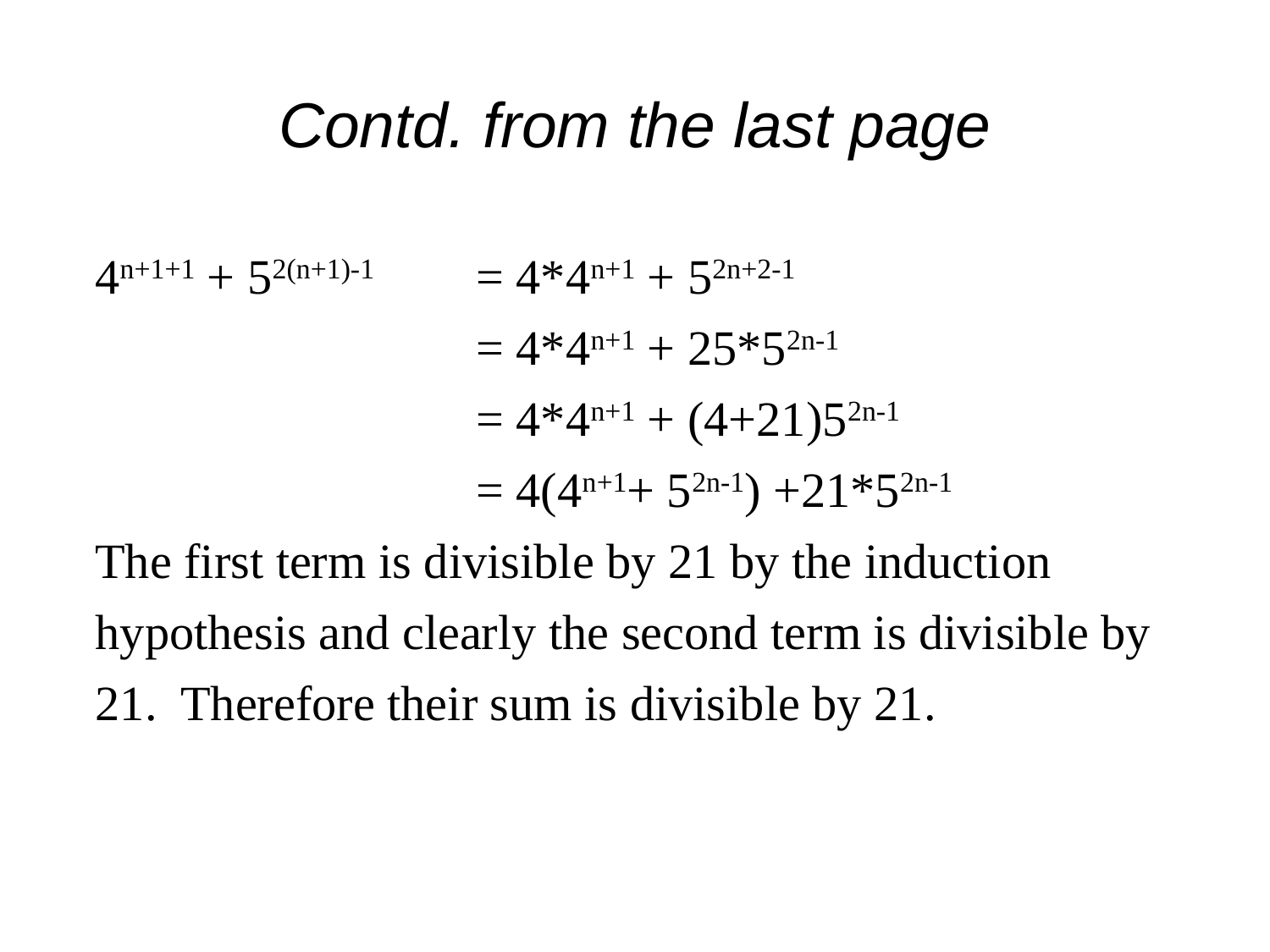

# Contd. from the last page
4n+1+1 + 52(n+1)-1  	= 4*4n+1 + 52n+2-1
			= 4*4n+1 + 25*52n-1
			= 4*4n+1 + (4+21)52n-1
			= 4(4n+1+ 52n-1) +21*52n-1
The first term is divisible by 21 by the induction hypothesis and clearly the second term is divisible by 21.  Therefore their sum is divisible by 21.